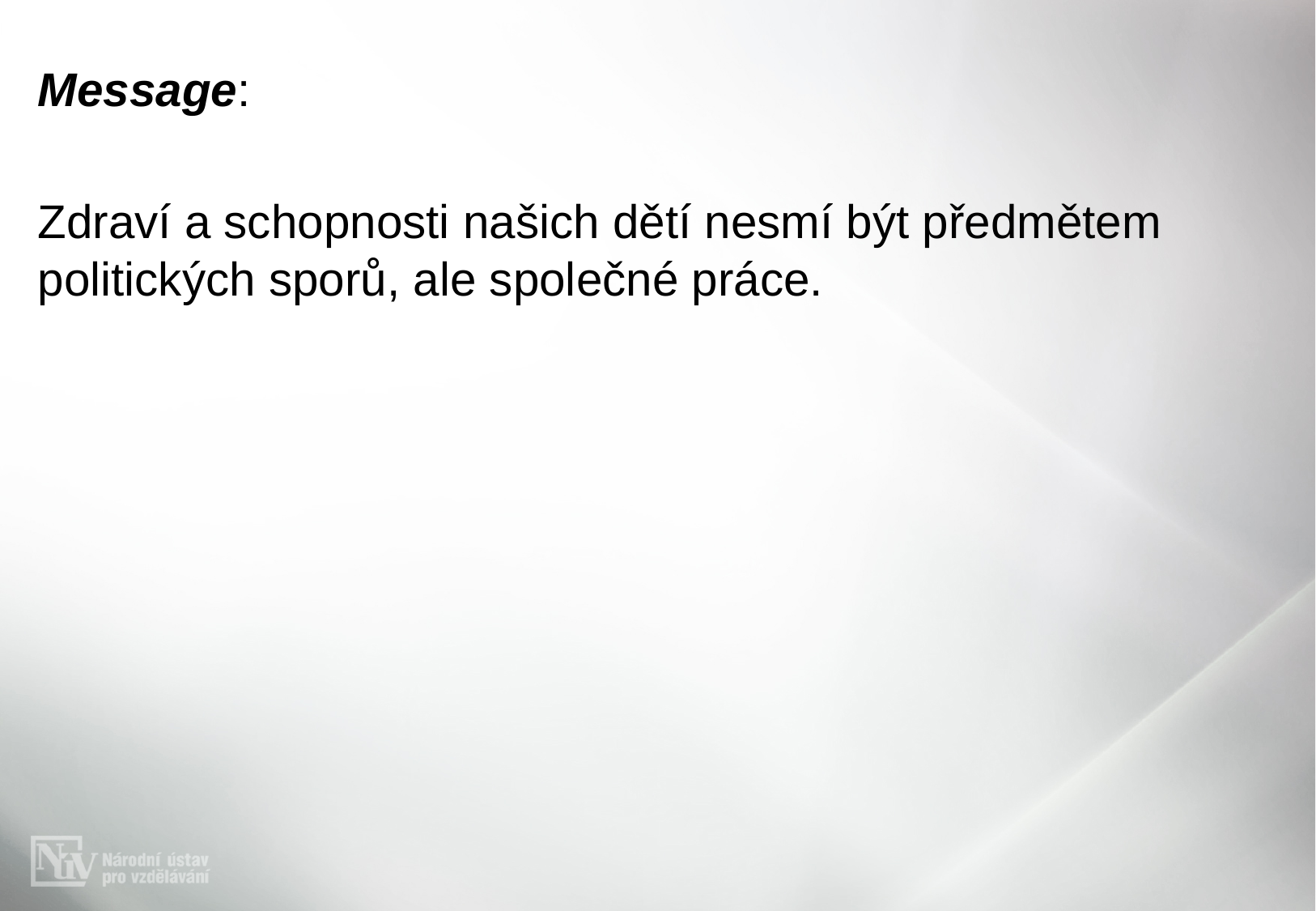

Message:

Zdraví a schopnosti našich dětí nesmí být předmětem politických sporů, ale společné práce.
#